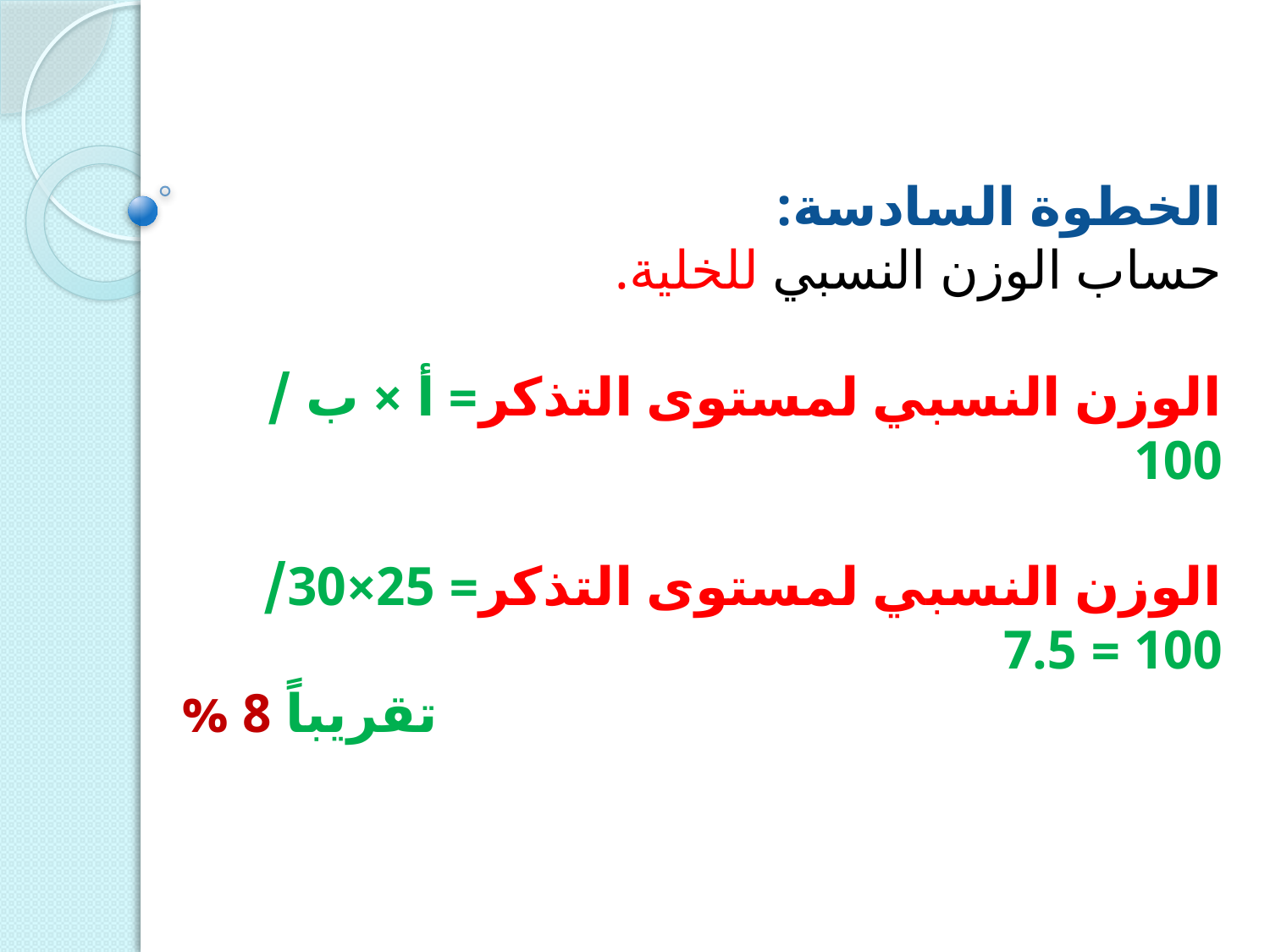

الخطوة السادسة:
حساب الوزن النسبي للخلية.

الوزن النسبي لمستوى التذكر= أ × ب / 100

الوزن النسبي لمستوى التذكر= 25×30/ 100 = 7.5
                                                         تقريباً 8 %